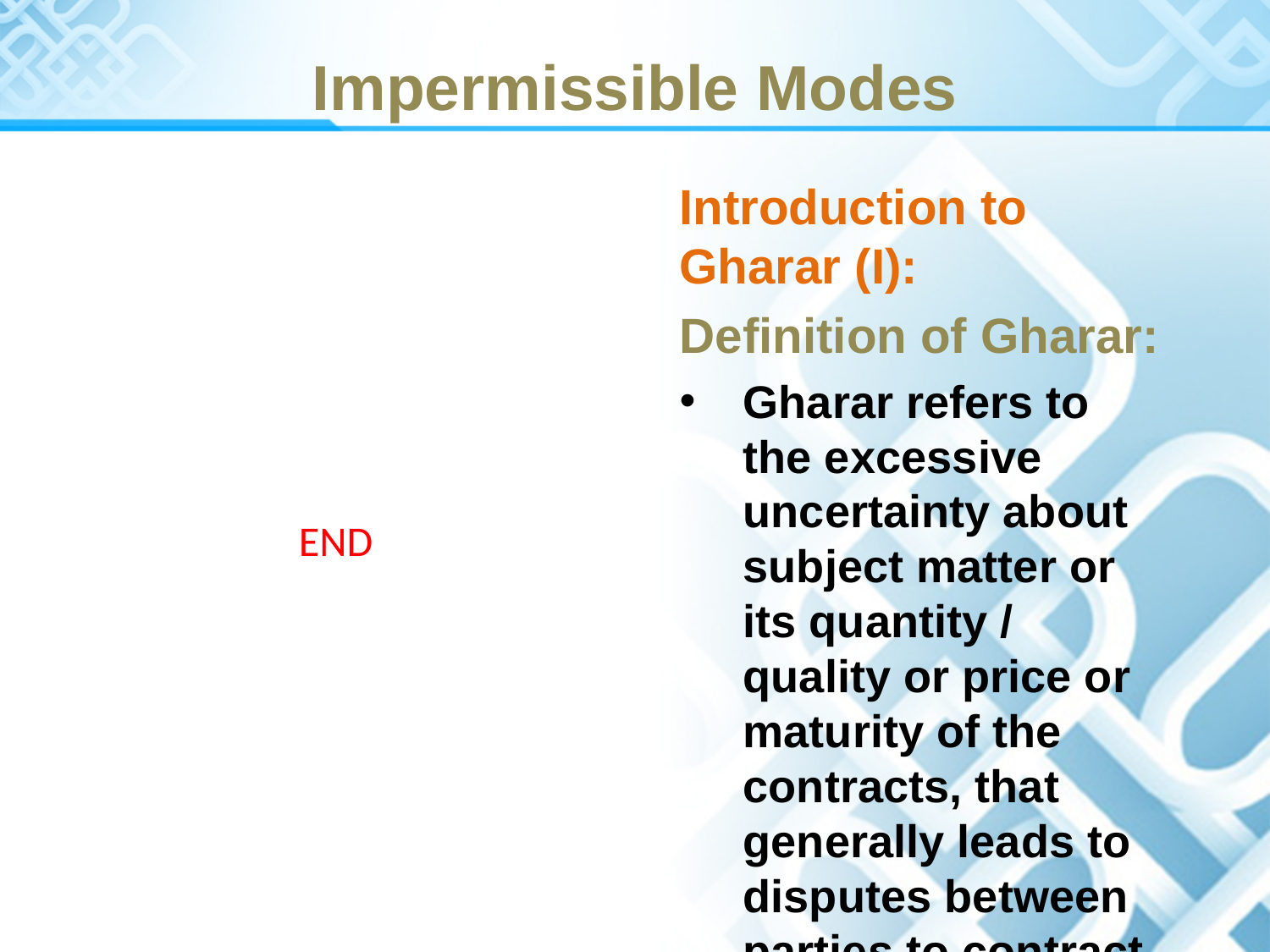

Impermissible Modes
Introduction to Gharar (I):
Definition of Gharar:
Gharar refers to the excessive uncertainty about subject matter or its quantity / quality or price or maturity of the contracts, that generally leads to disputes between parties to contract.
END